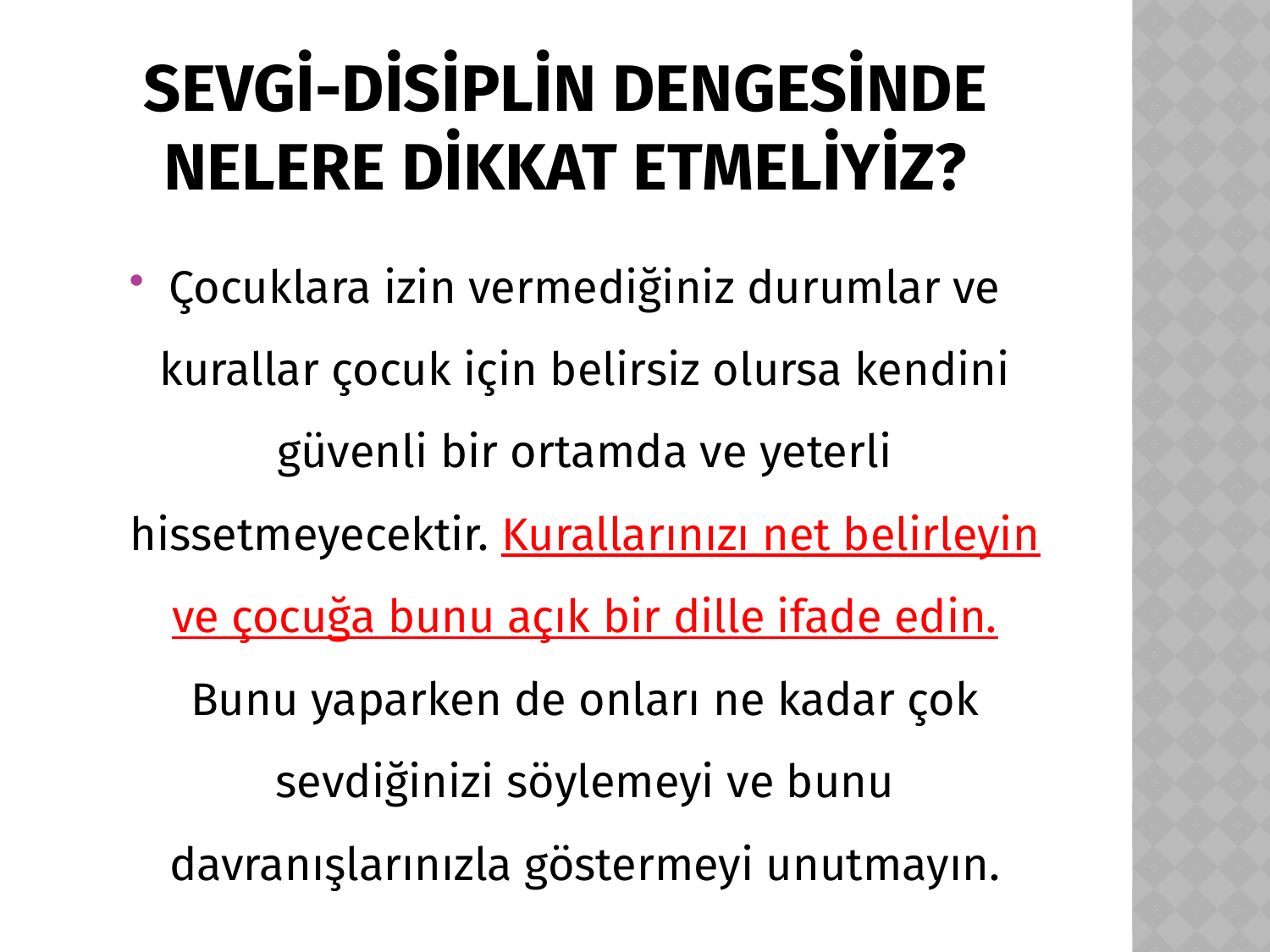

# SEVGİ-DİSİPLİN DENGESİNDE NELERE DİKKAT ETMELİYİZ?
Çocuklara izin vermediğiniz durumlar ve kurallar çocuk için belirsiz olursa kendini güvenli bir ortamda ve yeterli hissetmeyecektir. Kurallarınızı net belirleyin ve çocuğa bunu açık bir dille ifade edin. Bunu yaparken de onları ne kadar çok sevdiğinizi söylemeyi ve bunu davranışlarınızla göstermeyi unutmayın.